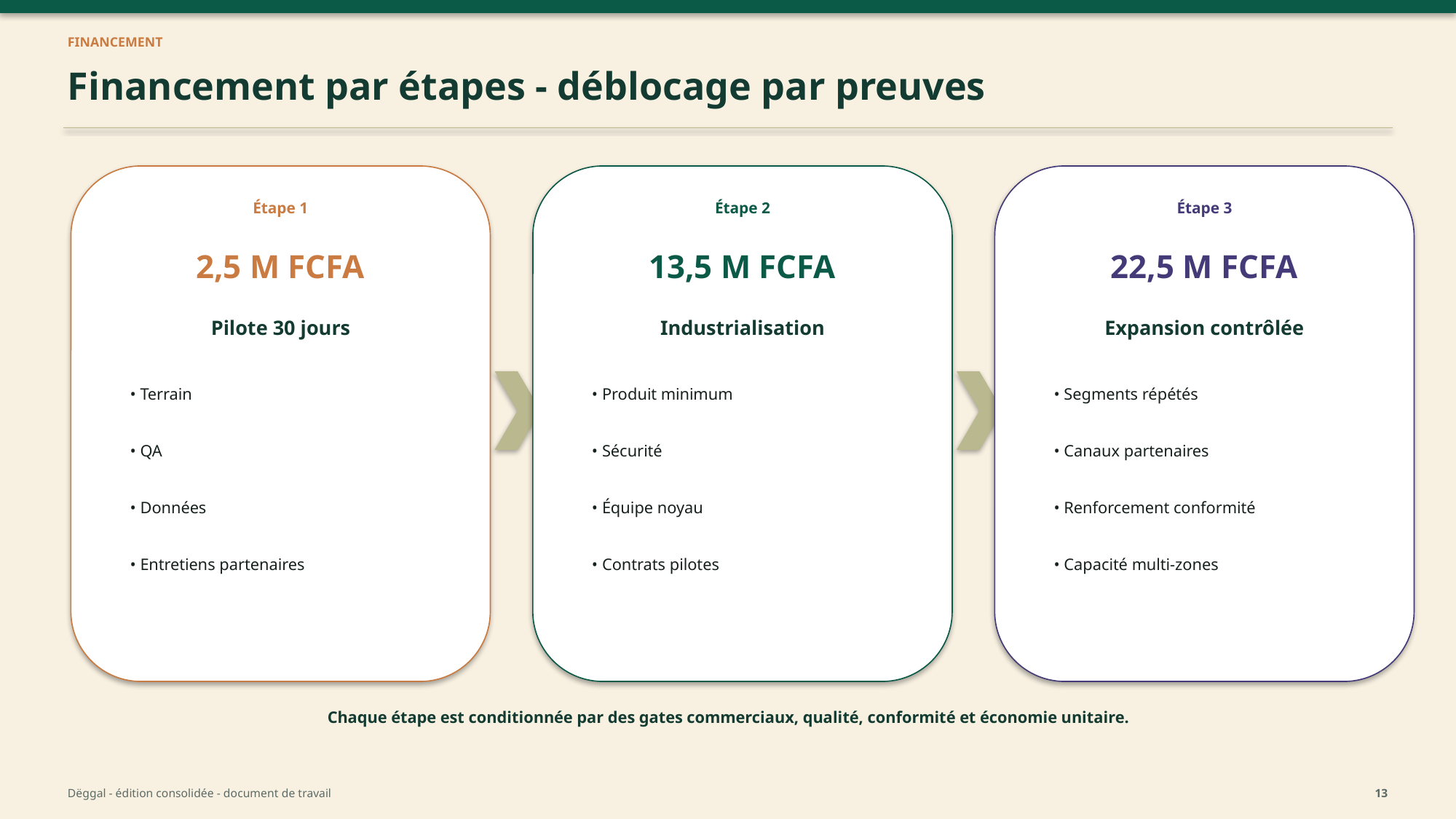

FINANCEMENT
Financement par étapes - déblocage par preuves

Étape 1
Étape 2
Étape 3
2,5 M FCFA
13,5 M FCFA
22,5 M FCFA
Pilote 30 jours
Industrialisation
Expansion contrôlée

• Terrain
• Produit minimum
• Segments répétés
• QA
• Sécurité
• Canaux partenaires
• Données
• Équipe noyau
• Renforcement conformité
• Entretiens partenaires
• Contrats pilotes
• Capacité multi-zones
Chaque étape est conditionnée par des gates commerciaux, qualité, conformité et économie unitaire.
Dëggal - édition consolidée - document de travail
13